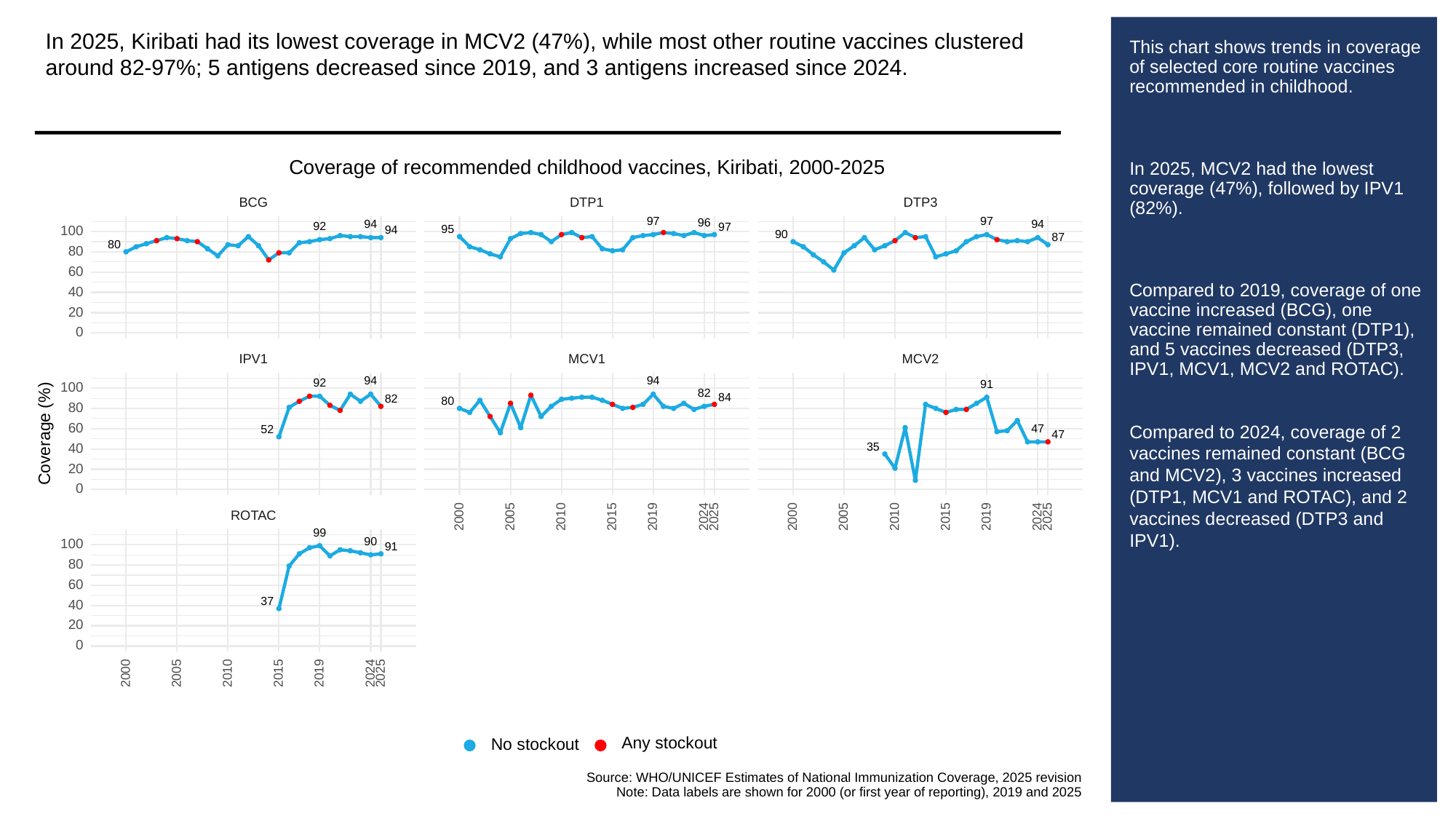

In 2025, Kiribati had its lowest coverage in MCV2 (47%), while most other routine vaccines clustered around 82-97%; 5 antigens decreased since 2019, and 3 antigens increased since 2024.
# This chart shows trends in coverage of selected core routine vaccines recommended in childhood.

In 2025, MCV2 had the lowest coverage (47%), followed by IPV1 (82%).

Compared to 2019, coverage of one vaccine increased (BCG), one vaccine remained constant (DTP1), and 5 vaccines decreased (DTP3, IPV1, MCV1, MCV2 and ROTAC).

Compared to 2024, coverage of 2 vaccines remained constant (BCG and MCV2), 3 vaccines increased (DTP1, MCV1 and ROTAC), and 2 vaccines decreased (DTP3 and IPV1).

Coverage of recommended childhood vaccines, Kiribati, 2000-2025
BCG
DTP3
DTP1

97
97
96
94
94

92
97
95
100
94

90

87

80

80

60

40

20

0

MCV1
MCV2
IPV1

94
94

92
91
100

82

84

82

80

80

60
47

52
Coverage (%)

47

35
40

20

0

ROTAC
2000
2005
2010
2015
2019
2024
2025
2000
2005
2010
2015
2019
2024
2025
99

90
100
91

80

60

37
40

20

0

2000
2005
2010
2015
2019
2024
2025
Any stockout
No stockout

Source: WHO/UNICEF Estimates of National Immunization Coverage, 2025 revision
Note: Data labels are shown for 2000 (or first year of reporting), 2019 and 2025